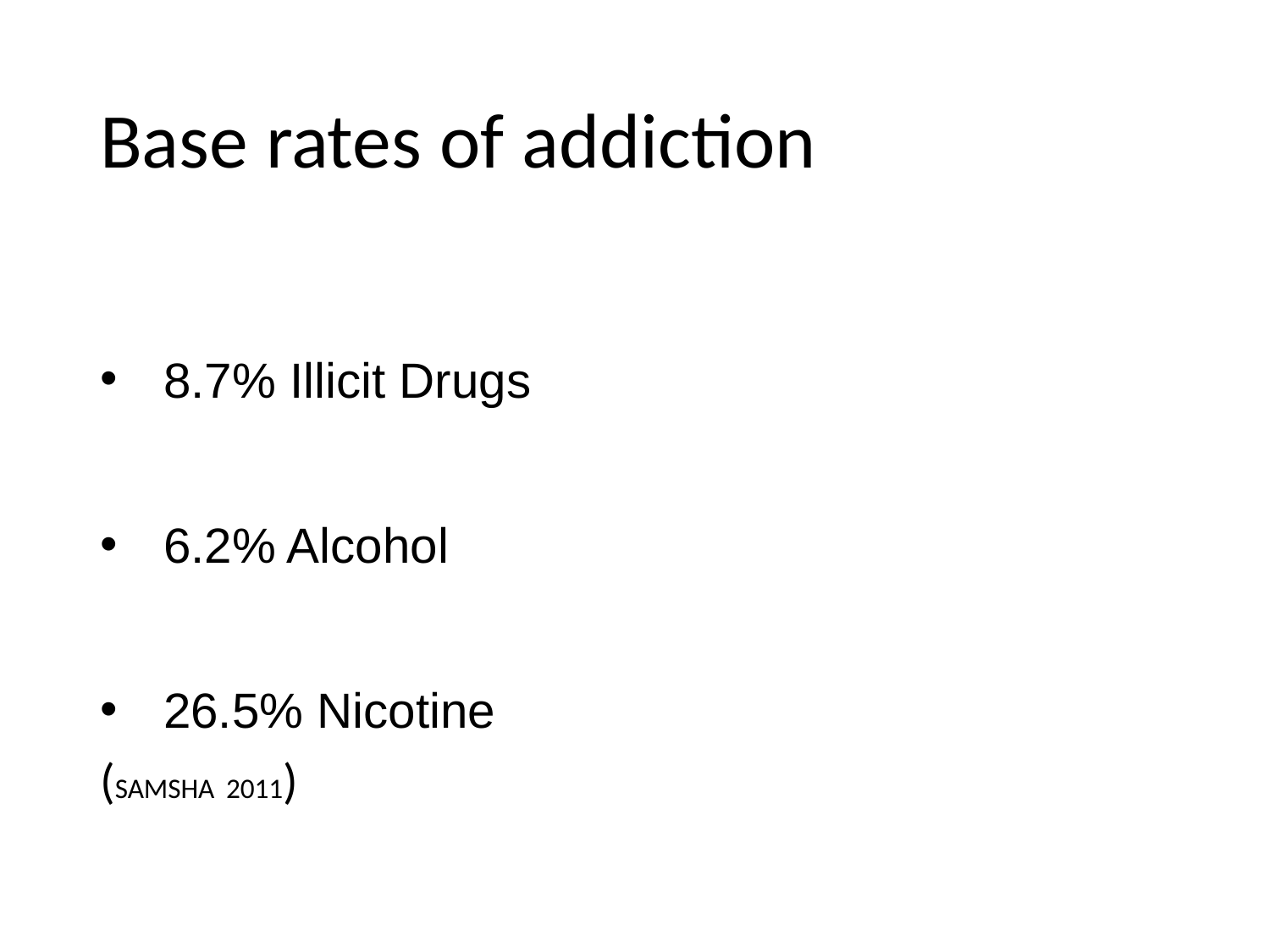

# Base rates of addiction
8.7% Illicit Drugs
6.2% Alcohol
26.5% Nicotine
(SAMSHA 2011)